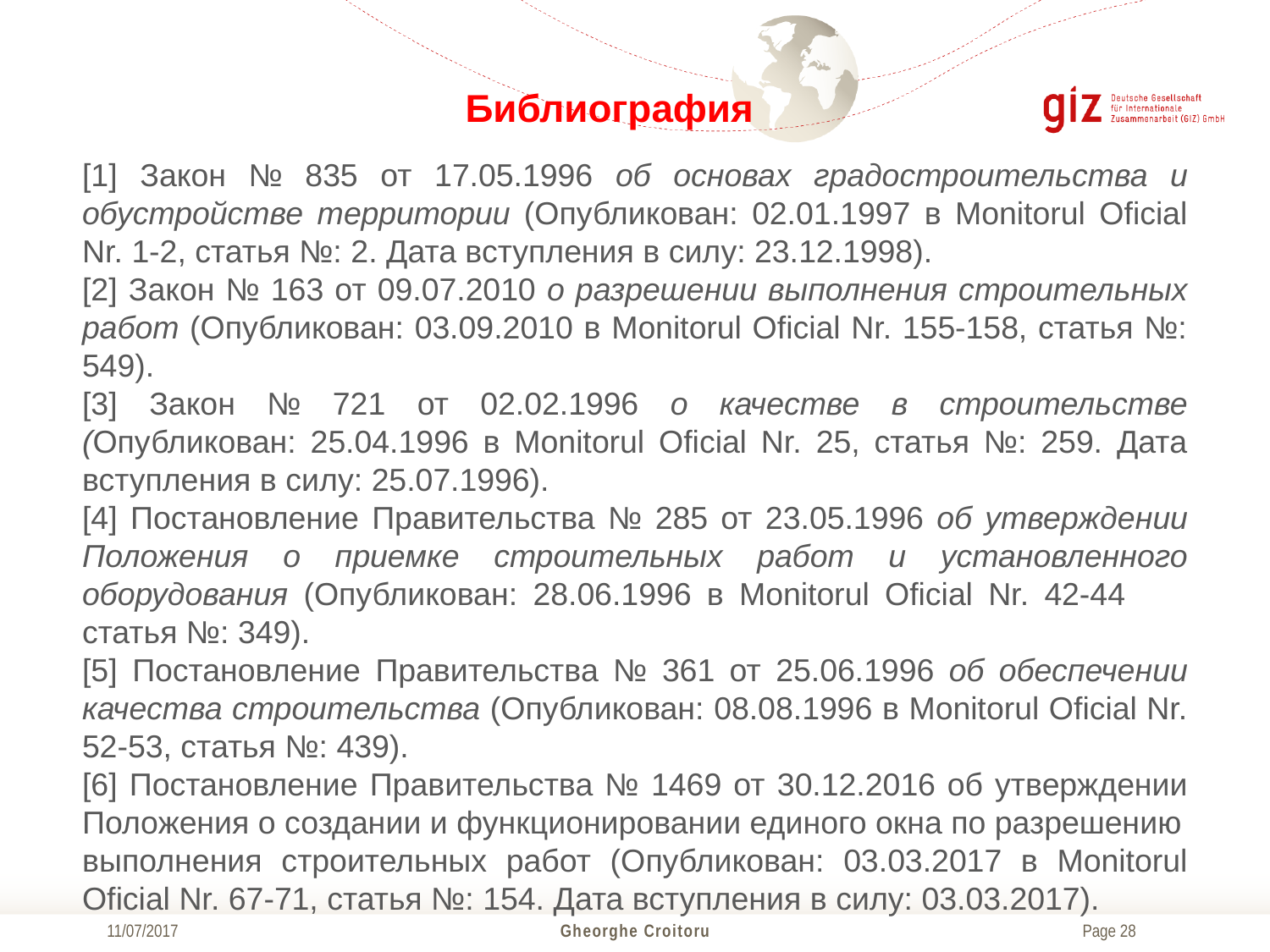

# Библиография
[1] Закон № 835 от 17.05.1996 об основах градостроительства и обустройстве территории (Опубликован: 02.01.1997 в Monitorul Oficial Nr. 1-2, статья №: 2. Дата вступления в силу: 23.12.1998).
[2] Закон № 163 от 09.07.2010 о разрешении выполнения строительных работ (Опубликован: 03.09.2010 в Monitorul Oficial Nr. 155-158, статья №: 549).
[3] Закон № 721 от 02.02.1996 о качестве в строительстве (Опубликован: 25.04.1996 в Monitorul Oficial Nr. 25, статья №: 259. Дата вступления в силу: 25.07.1996).
[4] Постановление Правительства № 285 от 23.05.1996 об утверждении Положения о приемке строительных работ и установленного оборудования (Опубликован: 28.06.1996 в Monitorul Oficial Nr. 42-44     статья №: 349).
[5] Постановление Правительства № 361 от 25.06.1996 об обеспечении качества строительства (Опубликован: 08.08.1996 в Monitorul Oficial Nr. 52-53, статья №: 439).
[6] Постановление Правительства № 1469 от 30.12.2016 oб утверждении Положения о создании и функционировании единого окна по разрешению
выполнения строительных работ (Опубликован: 03.03.2017 в Monitorul Oficial Nr. 67-71, статья №: 154. Дата вступления в силу: 03.03.2017).

11/07/2017
Gheorghe Croitoru